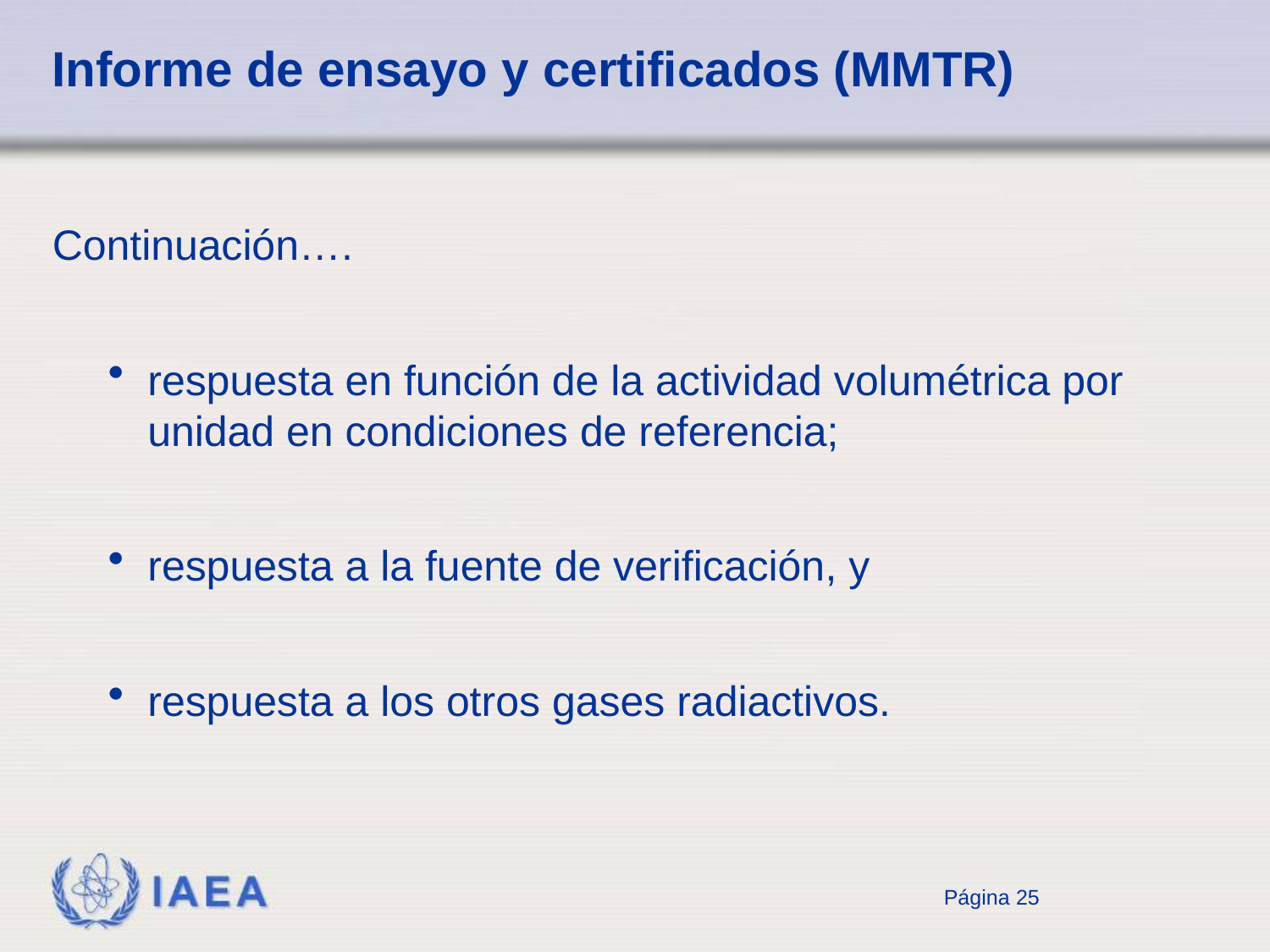

# Informe de ensayo y certificados (MMTR)
Continuación….

respuesta en función de la actividad volumétrica por unidad en condiciones de referencia;

respuesta a la fuente de verificación, y

respuesta a los otros gases radiactivos.